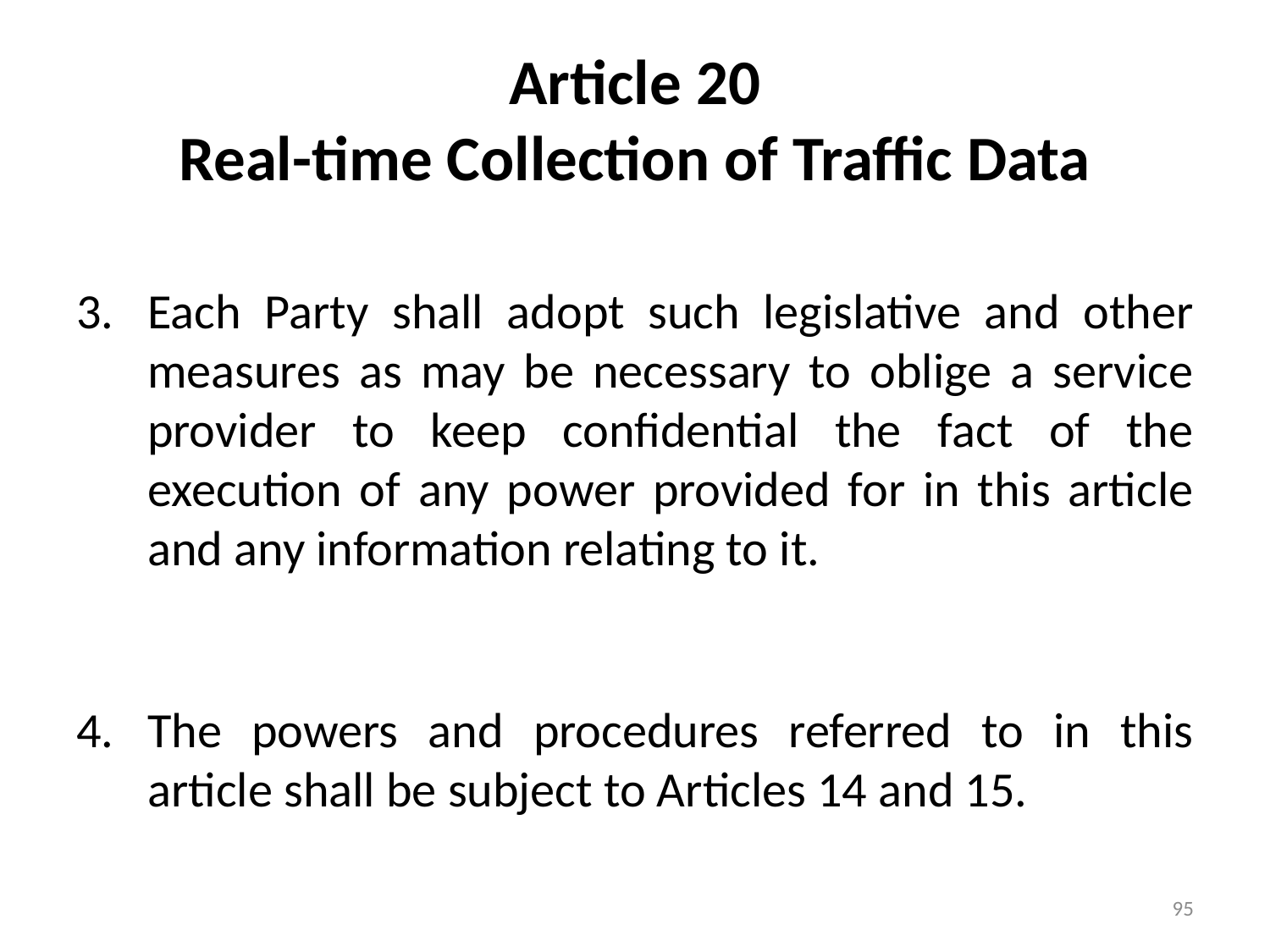

# Article 20 Real-time Collection of Traffic Data
Each Party shall adopt such legislative and other measures as may be necessary to oblige a service provider to keep confidential the fact of the execution of any power provided for in this article and any information relating to it.

The powers and procedures referred to in this article shall be subject to Articles 14 and 15.
95